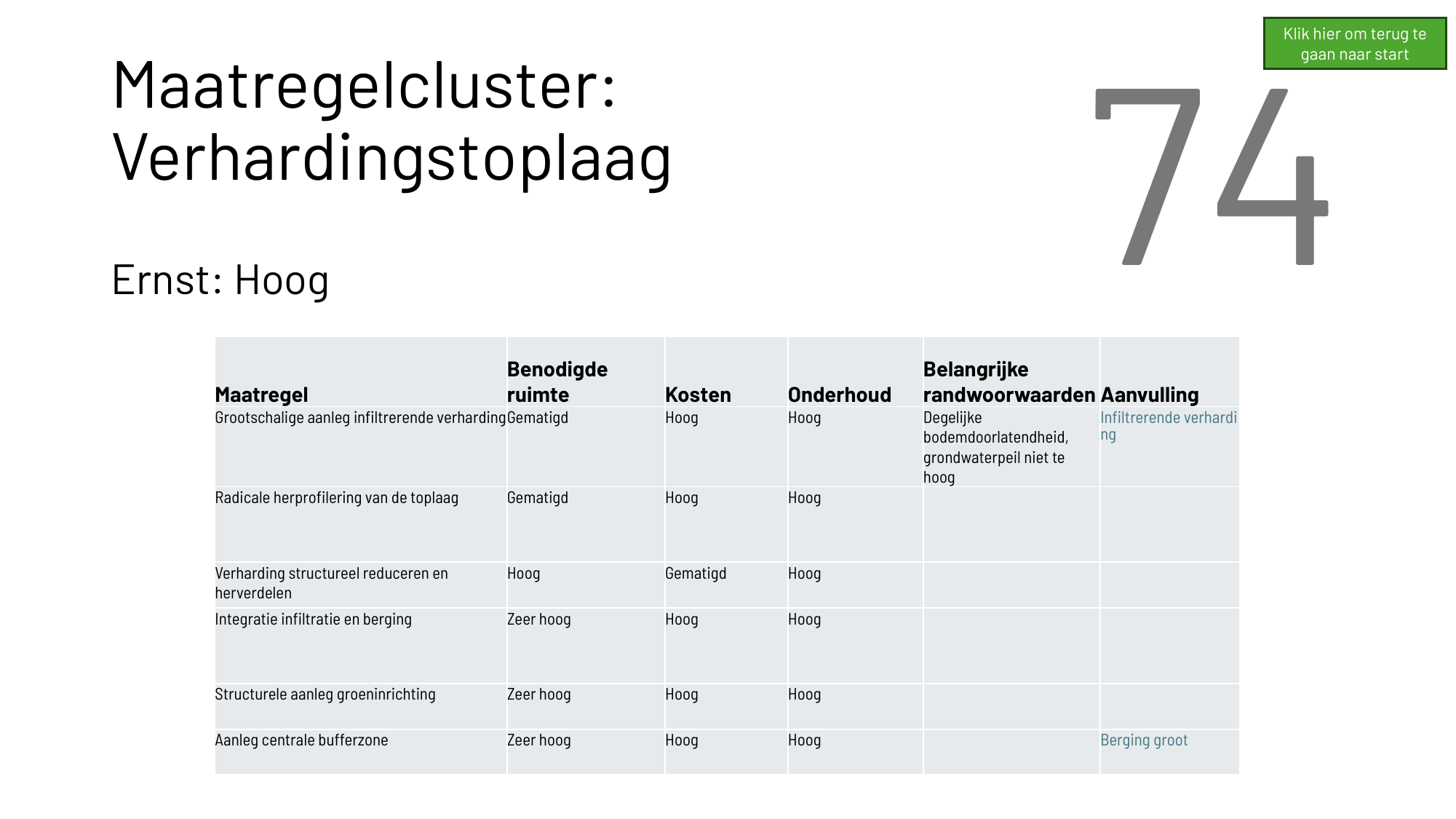

Klik hier om terug te gaan naar start
# Maatregelcluster: Verhardingstoplaag
74
Ernst: Hoog
| Maatregel | Benodigde ruimte | Kosten | Onderhoud | Belangrijke randwoorwaarden | Aanvulling |
| --- | --- | --- | --- | --- | --- |
| Grootschalige aanleg infiltrerende verharding | Gematigd | Hoog | Hoog | Degelijke bodemdoorlatendheid, grondwaterpeil niet te hoog | Infiltrerende verharding |
| Radicale herprofilering van de toplaag | Gematigd | Hoog | Hoog |  |  |
| Verharding structureel reduceren en herverdelen | Hoog | Gematigd | Hoog |  |  |
| Integratie infiltratie en berging | Zeer hoog | Hoog | Hoog |  |  |
| Structurele aanleg groeninrichting | Zeer hoog | Hoog | Hoog |  |  |
| Aanleg centrale bufferzone | Zeer hoog | Hoog | Hoog |  | Berging groot |